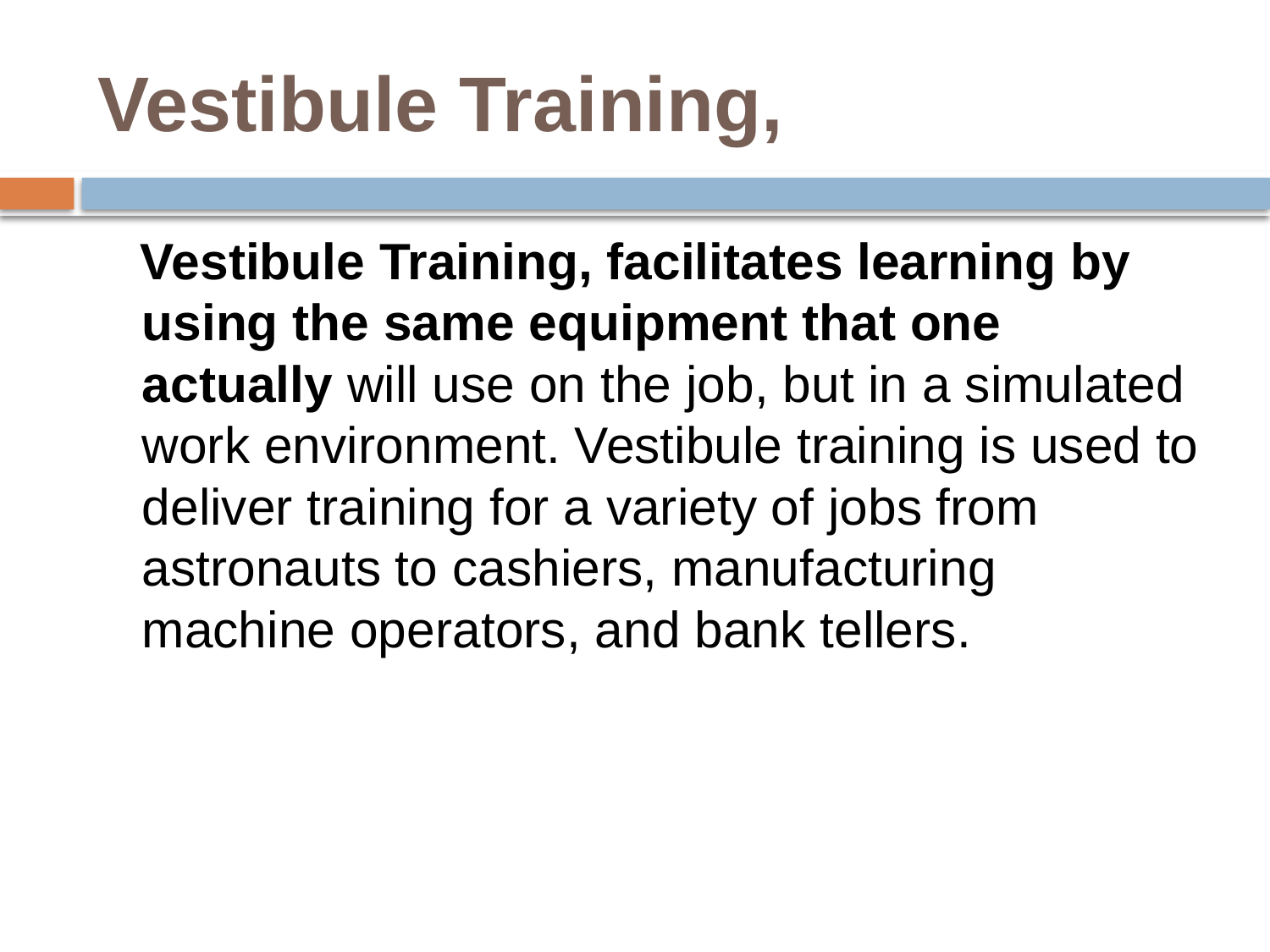

# Vestibule Training,
   Vestibule Training, facilitates learning by using the same equipment that one actually will use on the job, but in a simulated work environment. Vestibule training is used to deliver training for a variety of jobs from astronauts to cashiers, manufacturing machine operators, and bank tellers.